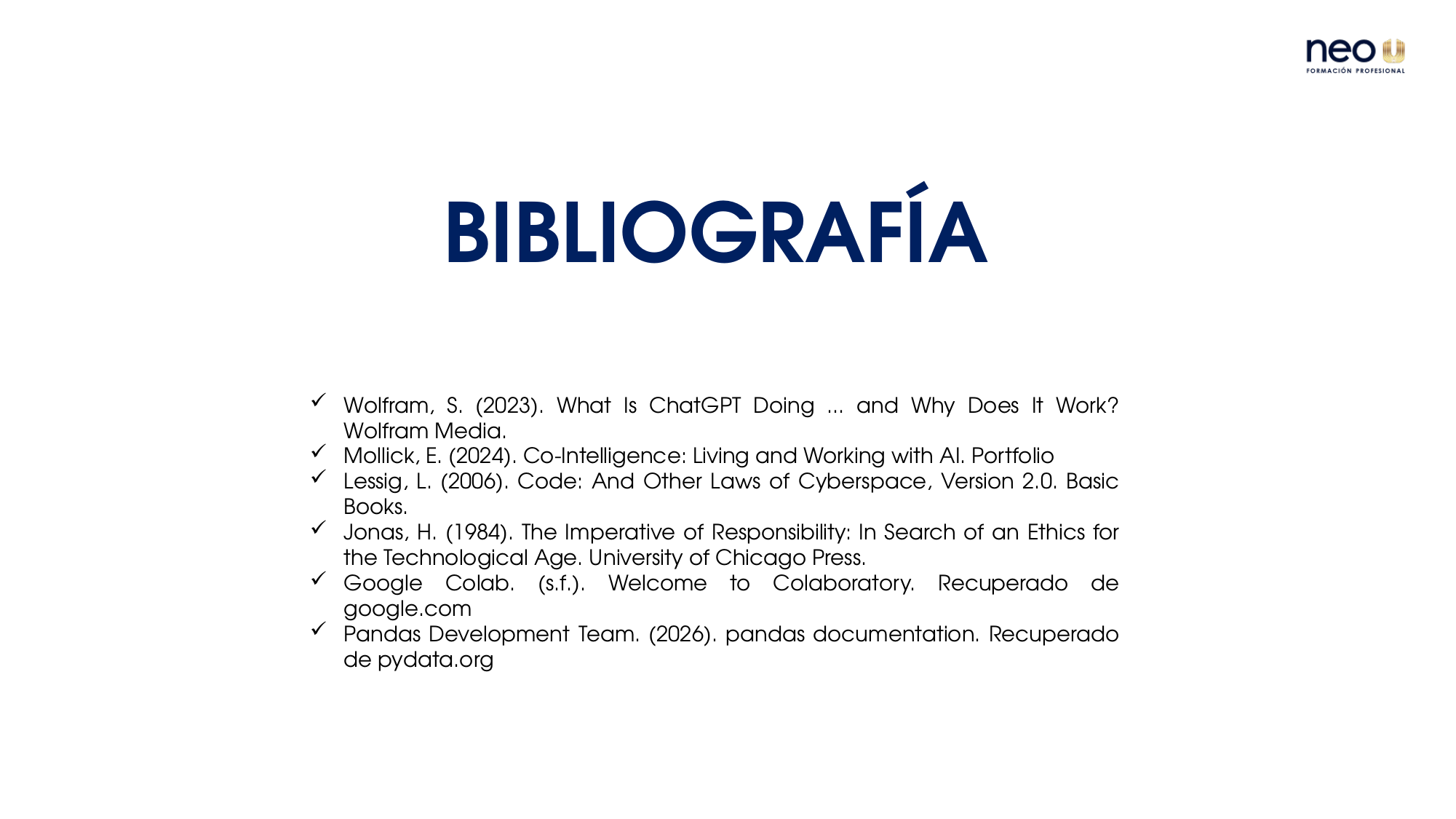

BIBLIOGRAFÍA
Wolfram, S. (2023). What Is ChatGPT Doing ... and Why Does It Work? Wolfram Media.
Mollick, E. (2024). Co-Intelligence: Living and Working with AI. Portfolio
Lessig, L. (2006). Code: And Other Laws of Cyberspace, Version 2.0. Basic Books.
Jonas, H. (1984). The Imperative of Responsibility: In Search of an Ethics for the Technological Age. University of Chicago Press.
Google Colab. (s.f.). Welcome to Colaboratory. Recuperado de google.com
Pandas Development Team. (2026). pandas documentation. Recuperado de pydata.org